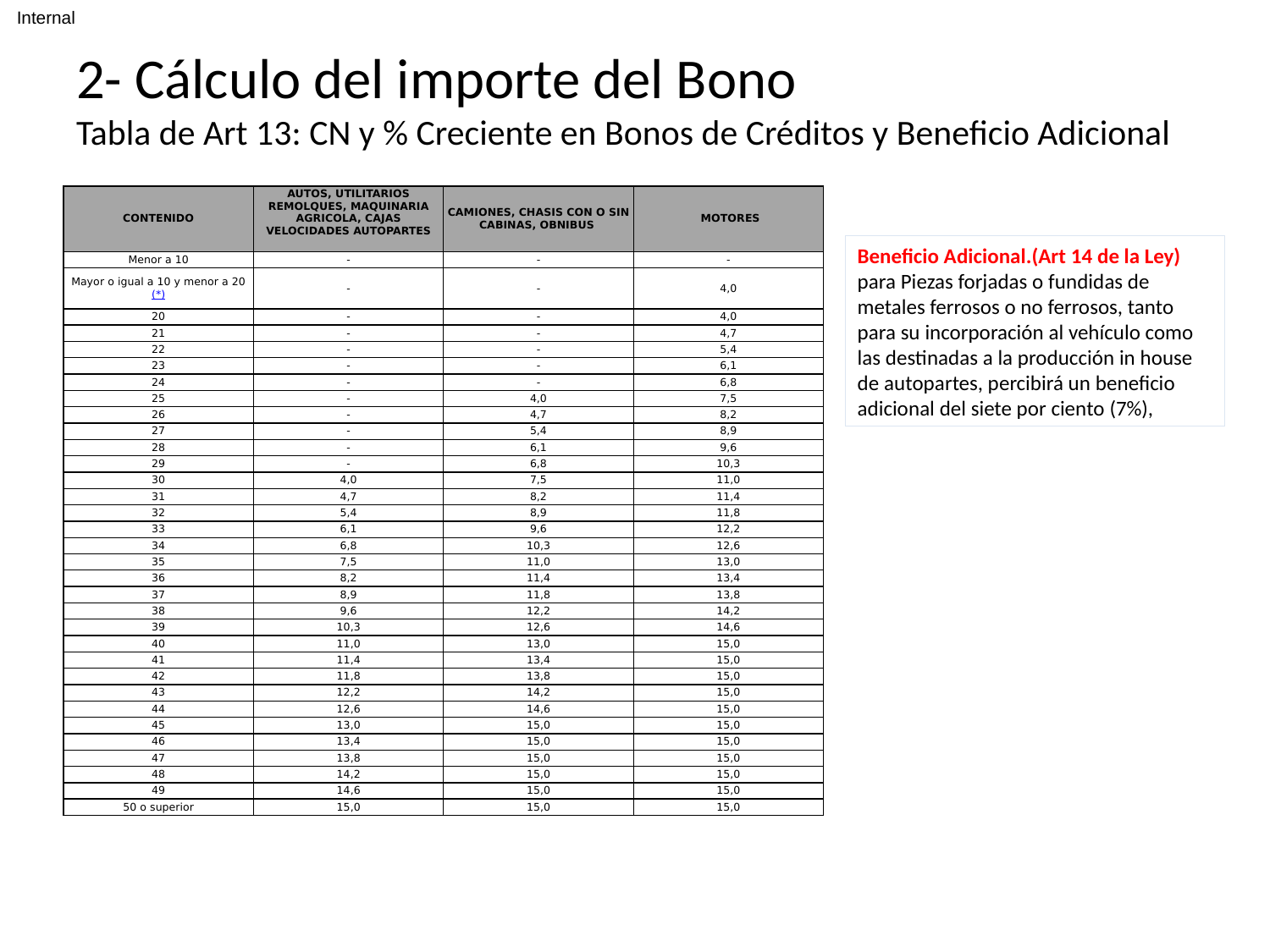

# 2- Cálculo del importe del Bono Tabla de Art 13: CN y % Creciente en Bonos de Créditos y Beneficio Adicional
| CONTENIDO | AUTOS, UTILITARIOS REMOLQUES, MAQUINARIA AGRICOLA, CAJAS VELOCIDADES AUTOPARTES | CAMIONES, CHASIS CON O SIN CABINAS, OBNIBUS | MOTORES |
| --- | --- | --- | --- |
| Menor a 10 | - | - | - |
| Mayor o igual a 10 y menor a 20(\*) | - | - | 4,0 |
| 20 | - | - | 4,0 |
| 21 | - | - | 4,7 |
| 22 | - | - | 5,4 |
| 23 | - | - | 6,1 |
| 24 | - | - | 6,8 |
| 25 | - | 4,0 | 7,5 |
| 26 | - | 4,7 | 8,2 |
| 27 | - | 5,4 | 8,9 |
| 28 | - | 6,1 | 9,6 |
| 29 | - | 6,8 | 10,3 |
| 30 | 4,0 | 7,5 | 11,0 |
| 31 | 4,7 | 8,2 | 11,4 |
| 32 | 5,4 | 8,9 | 11,8 |
| 33 | 6,1 | 9,6 | 12,2 |
| 34 | 6,8 | 10,3 | 12,6 |
| 35 | 7,5 | 11,0 | 13,0 |
| 36 | 8,2 | 11,4 | 13,4 |
| 37 | 8,9 | 11,8 | 13,8 |
| 38 | 9,6 | 12,2 | 14,2 |
| 39 | 10,3 | 12,6 | 14,6 |
| 40 | 11,0 | 13,0 | 15,0 |
| 41 | 11,4 | 13,4 | 15,0 |
| 42 | 11,8 | 13,8 | 15,0 |
| 43 | 12,2 | 14,2 | 15,0 |
| 44 | 12,6 | 14,6 | 15,0 |
| 45 | 13,0 | 15,0 | 15,0 |
| 46 | 13,4 | 15,0 | 15,0 |
| 47 | 13,8 | 15,0 | 15,0 |
| 48 | 14,2 | 15,0 | 15,0 |
| 49 | 14,6 | 15,0 | 15,0 |
| 50 o superior | 15,0 | 15,0 | 15,0 |
Beneficio Adicional.(Art 14 de la Ley) para Piezas forjadas o fundidas de metales ferrosos o no ferrosos, tanto para su incorporación al vehículo como las destinadas a la producción in house de autopartes, percibirá un beneficio adicional del siete por ciento (7%),